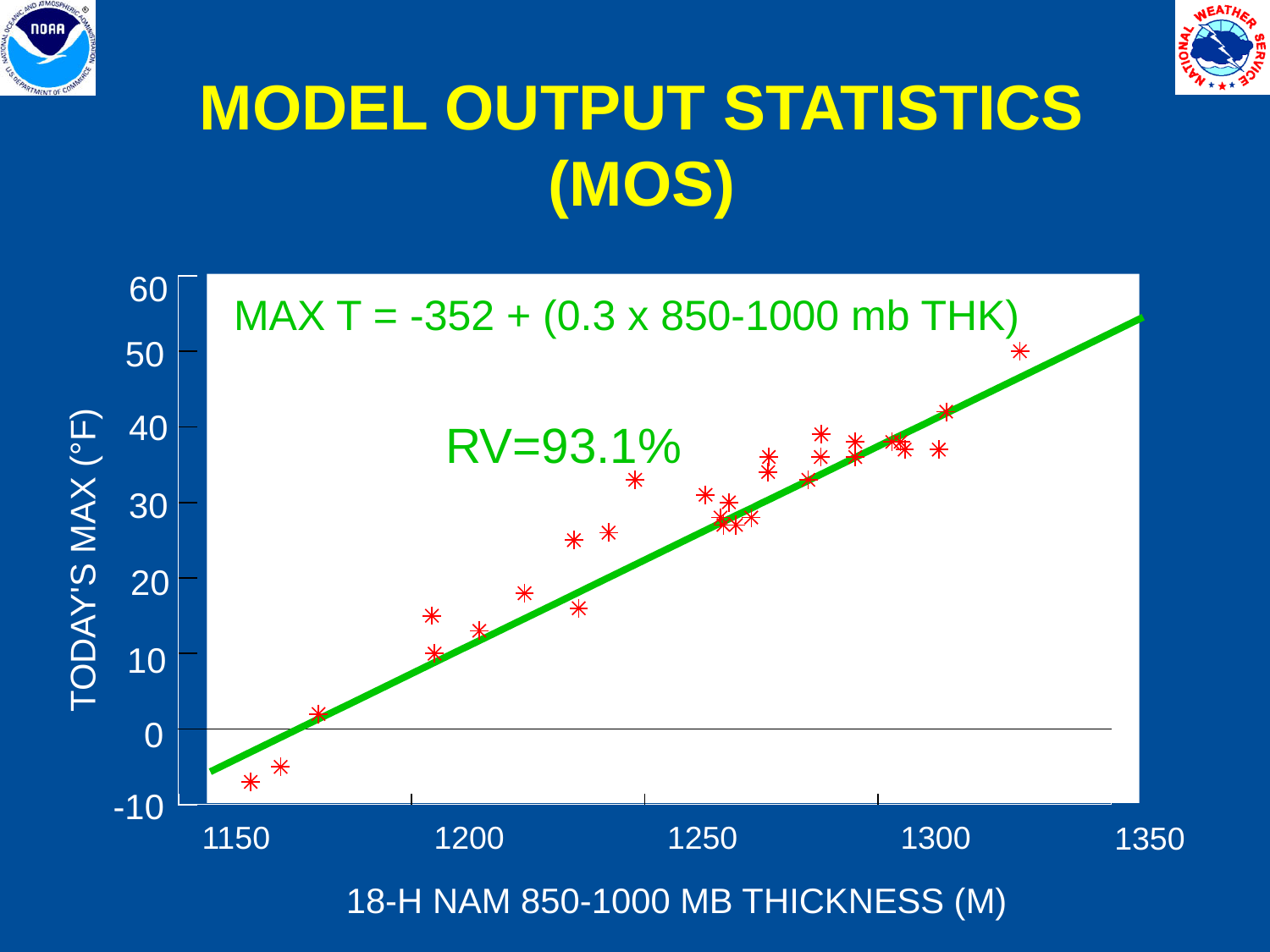

MODEL OUTPUT STATISTICS (MOS)
60

MAX T = -352 + (0.3 x 850-1000 mb THK)

50

40

RV=93.1%

30

TODAY'S MAX (°F)

20

10

0

-10

1150
1200
1250
1300
1350
18-H NAM 850-1000 MB THICKNESS (M)